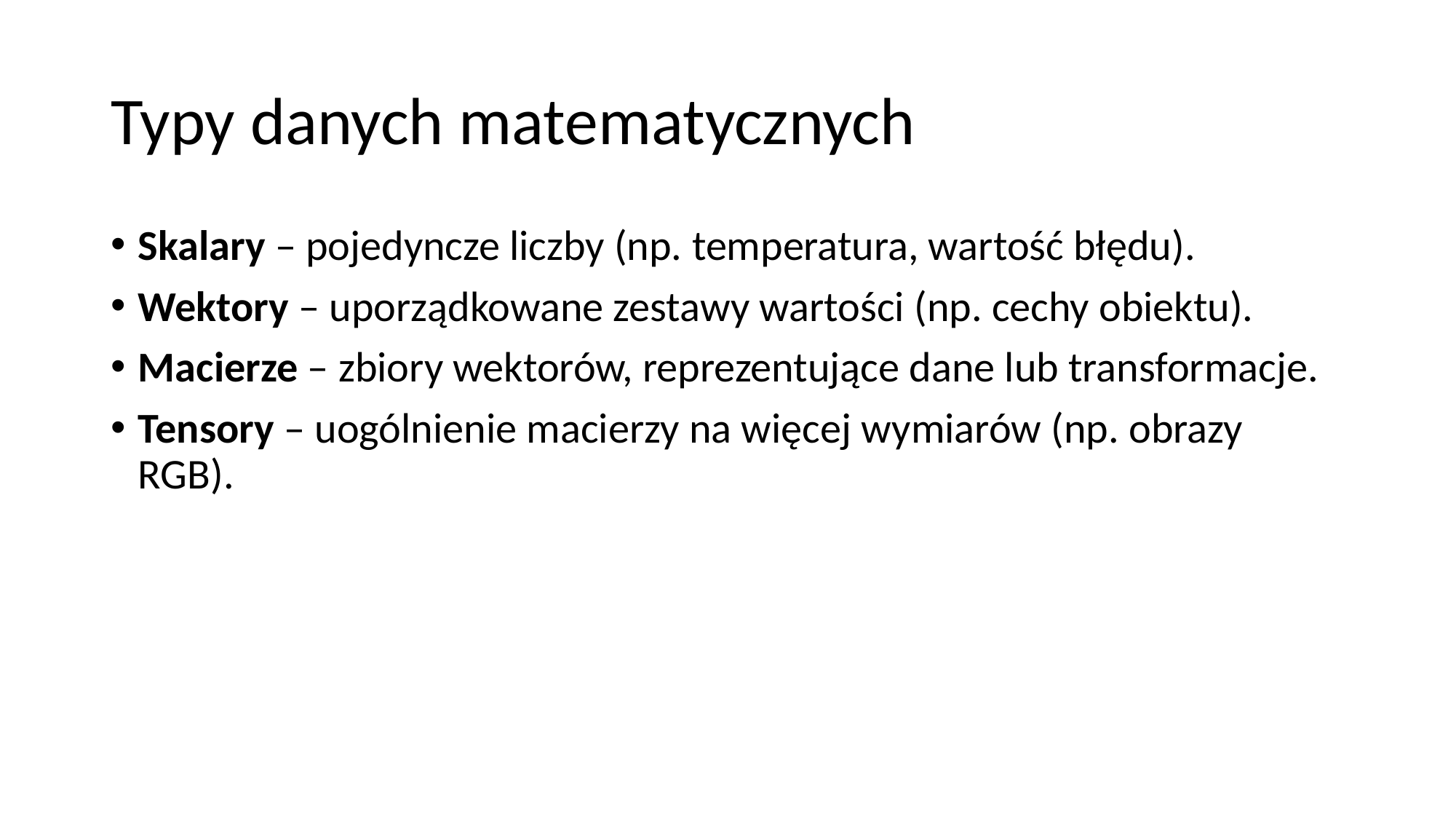

# Typy danych matematycznych
Skalary – pojedyncze liczby (np. temperatura, wartość błędu).
Wektory – uporządkowane zestawy wartości (np. cechy obiektu).
Macierze – zbiory wektorów, reprezentujące dane lub transformacje.
Tensory – uogólnienie macierzy na więcej wymiarów (np. obrazy RGB).